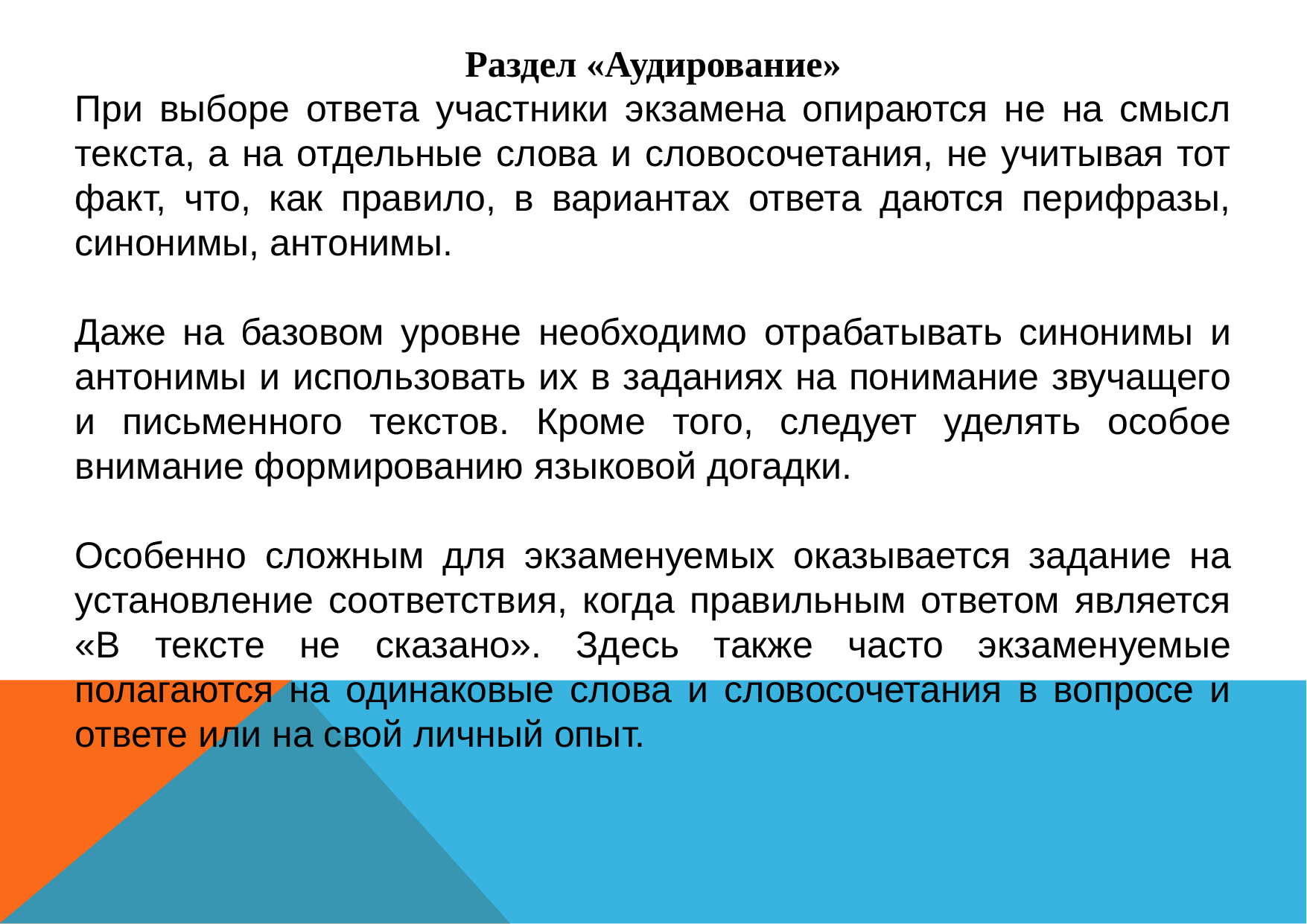

Раздел «Аудирование»
При выборе ответа участники экзамена опираются не на смысл текста, а на отдельные слова и словосочетания, не учитывая тот факт, что, как правило, в вариантах ответа даются перифразы, синонимы, антонимы.

Даже на базовом уровне необходимо отрабатывать синонимы и антонимы и использовать их в заданиях на понимание звучащего и письменного текстов. Кроме того, следует уделять особое внимание формированию языковой догадки.

Особенно сложным для экзаменуемых оказывается задание на установление соответствия, когда правильным ответом является «В тексте не сказано». Здесь также часто экзаменуемые полагаются на одинаковые слова и словосочетания в вопросе и ответе или на свой личный опыт.